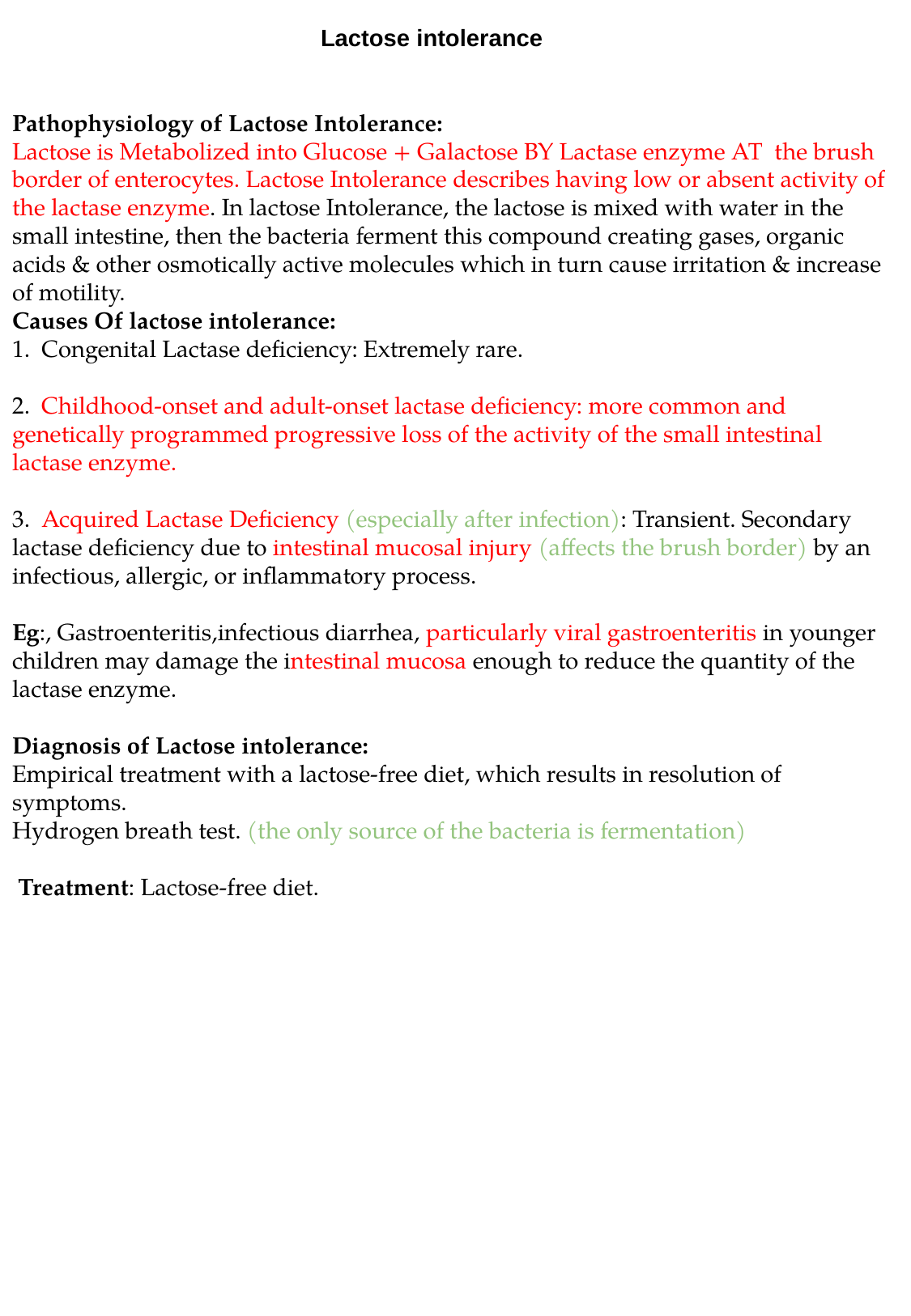

Pathophysiology of Lactose Intolerance:
Lactose is Metabolized into Glucose + Galactose BY Lactase enzyme AT  the brush border of enterocytes. Lactose Intolerance describes having low or absent activity of the lactase enzyme. In lactose Intolerance, the lactose is mixed with water in the small intestine, then the bacteria ferment this compound creating gases, organic acids & other osmotically active molecules which in turn cause irritation & increase of motility.
Causes Of lactose intolerance:
1.  Congenital Lactase deficiency: Extremely rare.

2.  Childhood-onset and adult-onset lactase deficiency: more common and genetically programmed progressive loss of the activity of the small intestinal lactase enzyme.

3.  Acquired Lactase Deficiency (especially after infection): Transient. Secondary lactase deficiency due to intestinal mucosal injury (affects the brush border) by an infectious, allergic, or inflammatory process.

Eg:, Gastroenteritis,infectious diarrhea, particularly viral gastroenteritis in younger children may damage the intestinal mucosa enough to reduce the quantity of the lactase enzyme.
Diagnosis of Lactose intolerance:
Empirical treatment with a lactose-free diet, which results in resolution of symptoms.
Hydrogen breath test. (the only source of the bacteria is fermentation)

 Treatment: Lactose-free diet.
Lactose intolerance